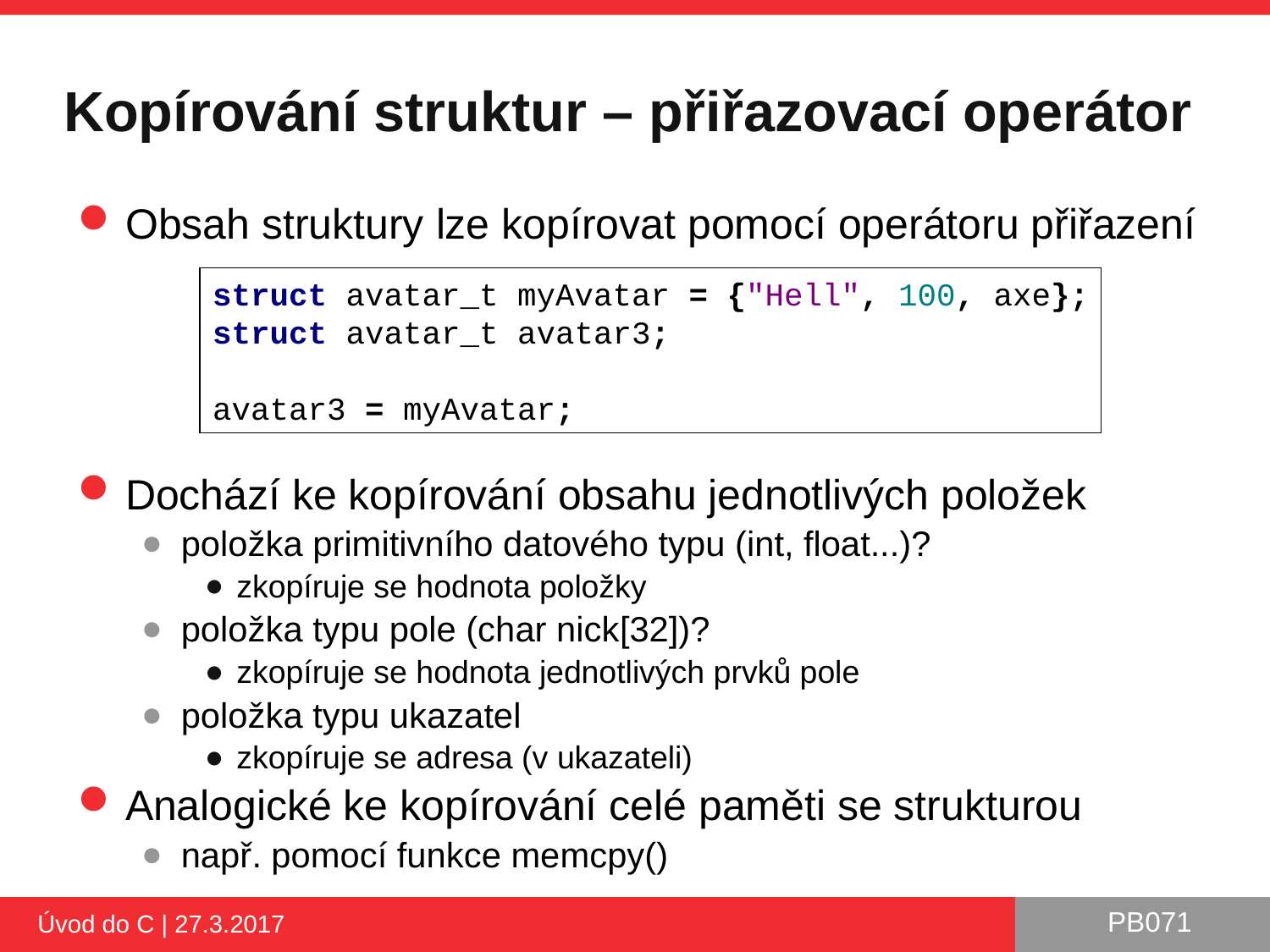

# Kopírování struktur – přiřazovací operátor
Obsah struktury lze kopírovat pomocí operátoru přiřazení

Dochází ke kopírování obsahu jednotlivých položek
položka primitivního datového typu (int, float...)?
zkopíruje se hodnota položky
položka typu pole (char nick[32])?
zkopíruje se hodnota jednotlivých prvků pole
položka typu ukazatel
zkopíruje se adresa (v ukazateli)
Analogické ke kopírování celé paměti se strukturou
např. pomocí funkce memcpy()
struct avatar_t myAvatar = {"Hell", 100, axe};
struct avatar_t avatar3;

avatar3 = myAvatar;
Úvod do C | 27.3.2017